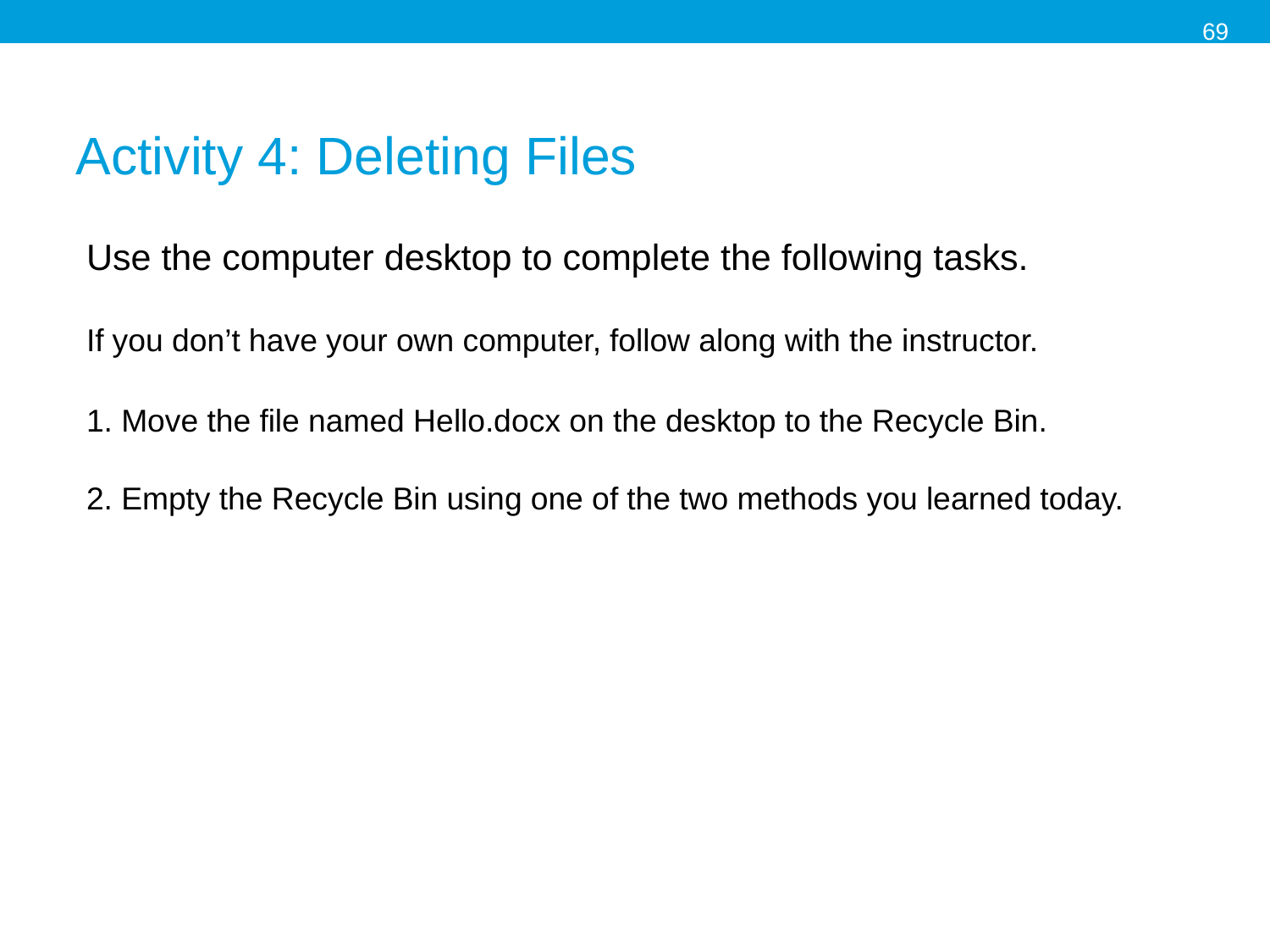

69
# Activity 4: Deleting Files
Use the computer desktop to complete the following tasks.

If you don’t have your own computer, follow along with the instructor.

1. Move the file named Hello.docx on the desktop to the Recycle Bin.
2. Empty the Recycle Bin using one of the two methods you learned today.